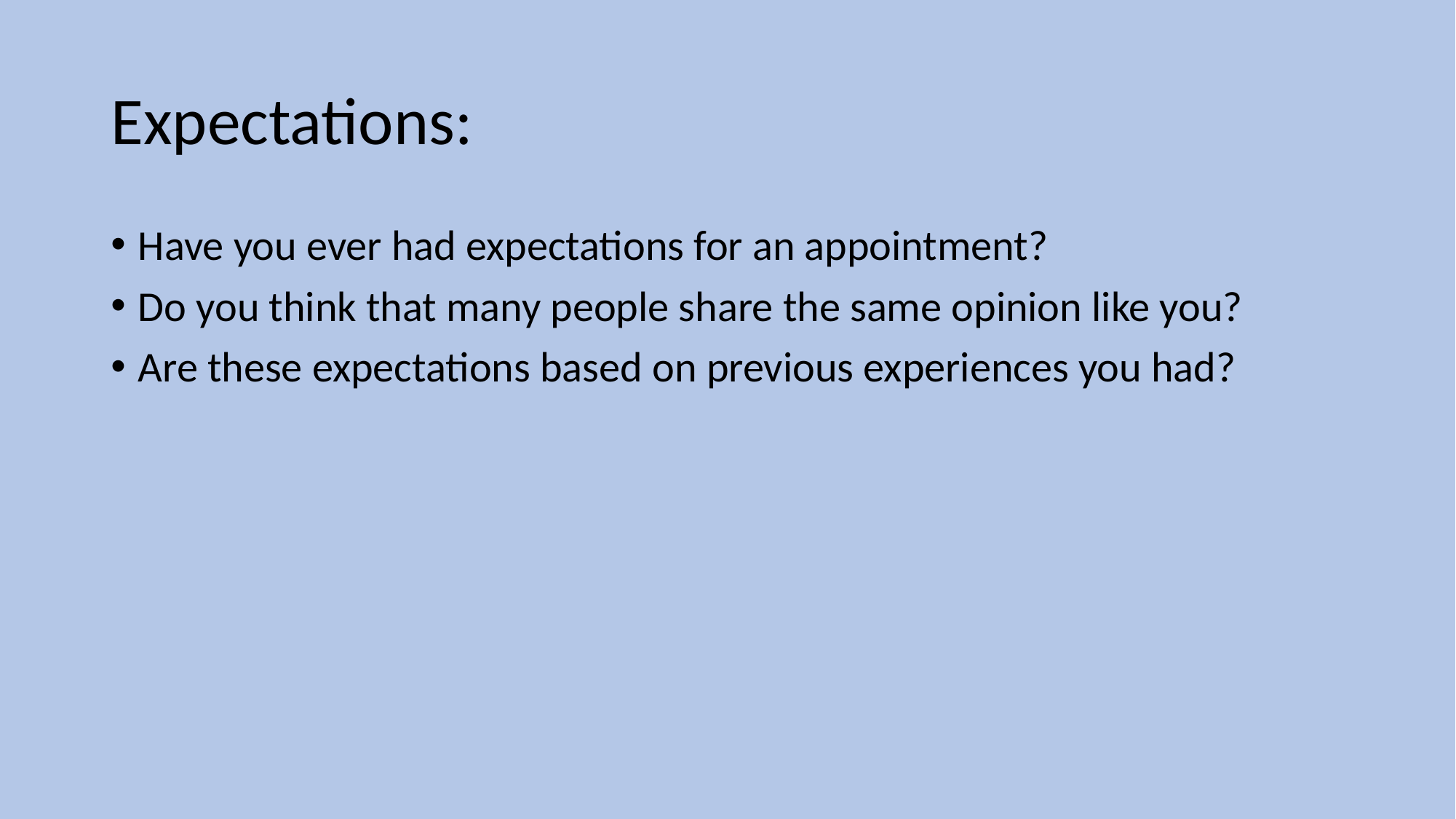

# Expectations:
Have you ever had expectations for an appointment?
Do you think that many people share the same opinion like you?
Are these expectations based on previous experiences you had?